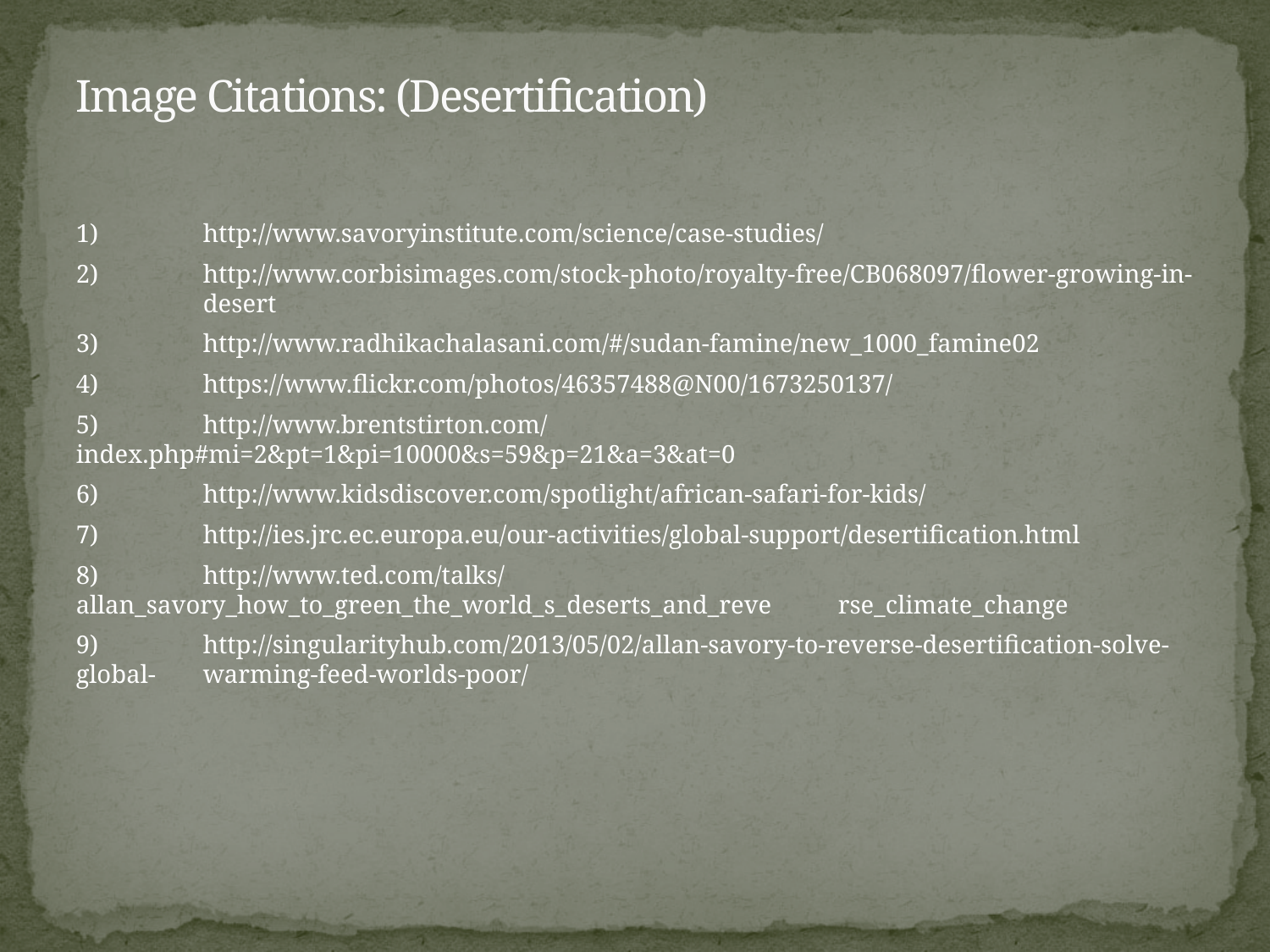

# Image Citations: (Desertification)
1)	http://www.savoryinstitute.com/science/case-studies/
2)	http://www.corbisimages.com/stock-photo/royalty-free/CB068097/flower-growing-in-	desert
3)	http://www.radhikachalasani.com/#/sudan-famine/new_1000_famine02
4)	https://www.flickr.com/photos/46357488@N00/1673250137/
5)	http://www.brentstirton.com/index.php#mi=2&pt=1&pi=10000&s=59&p=21&a=3&at=0
6)	http://www.kidsdiscover.com/spotlight/african-safari-for-kids/
7)	http://ies.jrc.ec.europa.eu/our-activities/global-support/desertification.html
8)	http://www.ted.com/talks/allan_savory_how_to_green_the_world_s_deserts_and_reve	rse_climate_change
9) 	http://singularityhub.com/2013/05/02/allan-savory-to-reverse-desertification-solve-global-	warming-feed-worlds-poor/